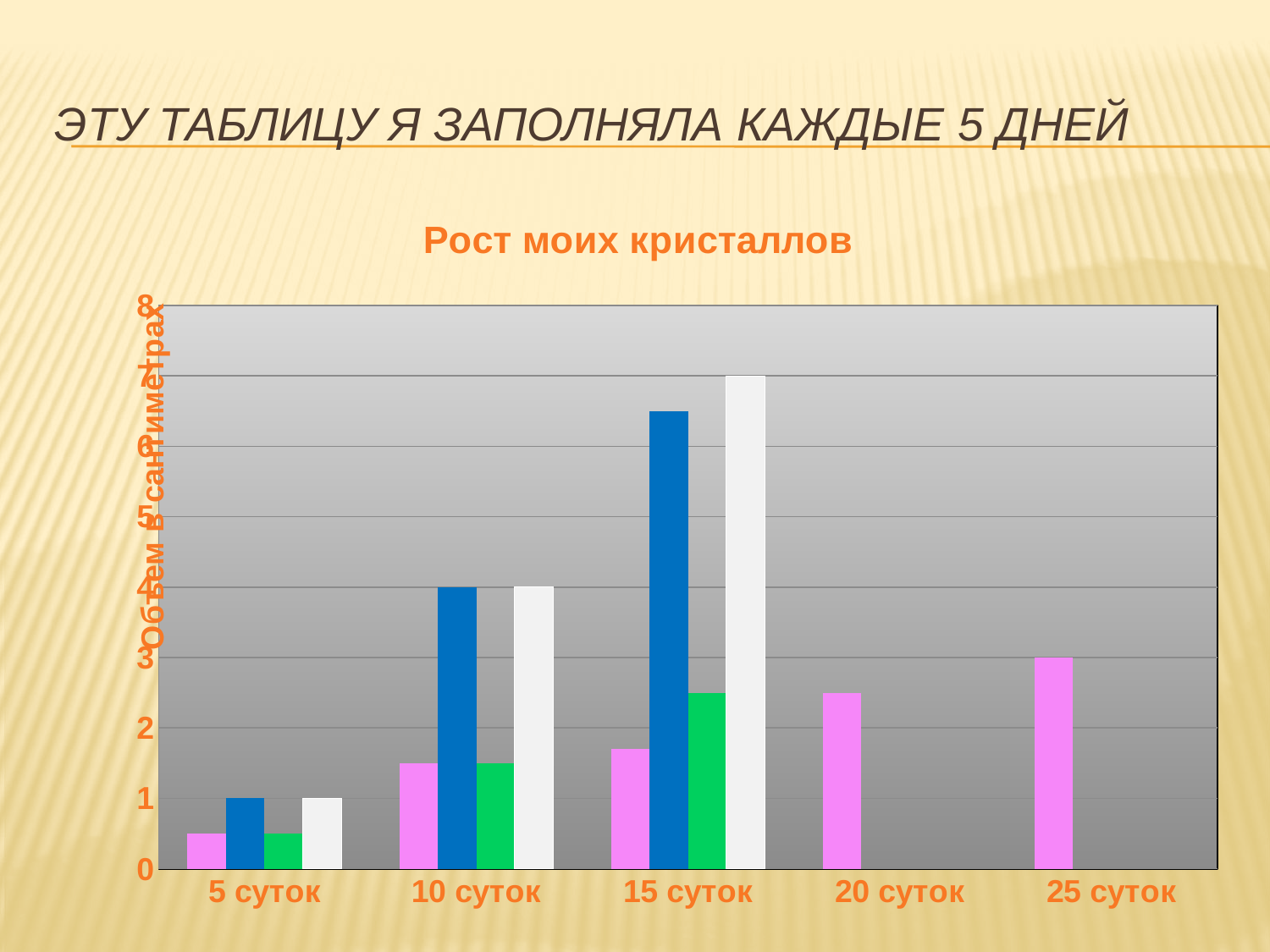

# Эту таблицу я заполняла каждые 5 дней

### Chart: Рост моих кристаллов

| Category | розовый | синий | зеленый | белый |
|---|---|---|---|---|
| 5 суток | 0.5 | 1.0 | 0.5 | 1.0 |
| 10 суток | 1.5 | 4.0 | 1.5 | 4.0 |
| 15 суток | 1.7000000000000008 | 6.5 | 2.5 | 7.0 |
| 20 суток | 2.5 | None | None | None |
| 25 суток | 3.0 | None | None | None |